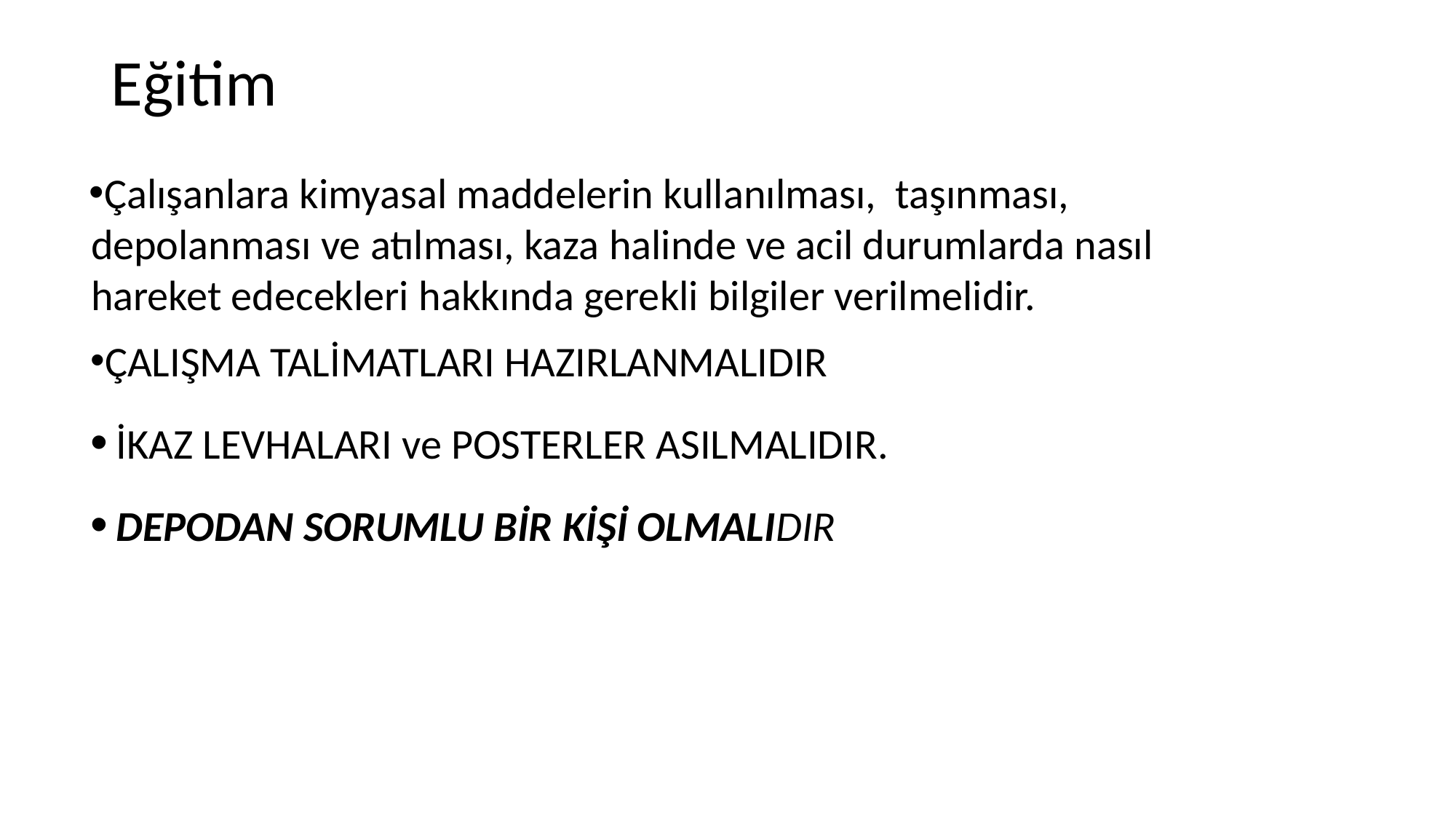

# Eğitim
Çalışanlara kimyasal maddelerin kullanılması,  taşınması, depolanması ve atılması, kaza halinde ve acil durumlarda nasıl  hareket edecekleri hakkında gerekli bilgiler verilmelidir.
ÇALIŞMA TALİMATLARI HAZIRLANMALIDIR
İKAZ LEVHALARI ve POSTERLER ASILMALIDIR.
DEPODAN SORUMLU BİR KİŞİ OLMALIDIR